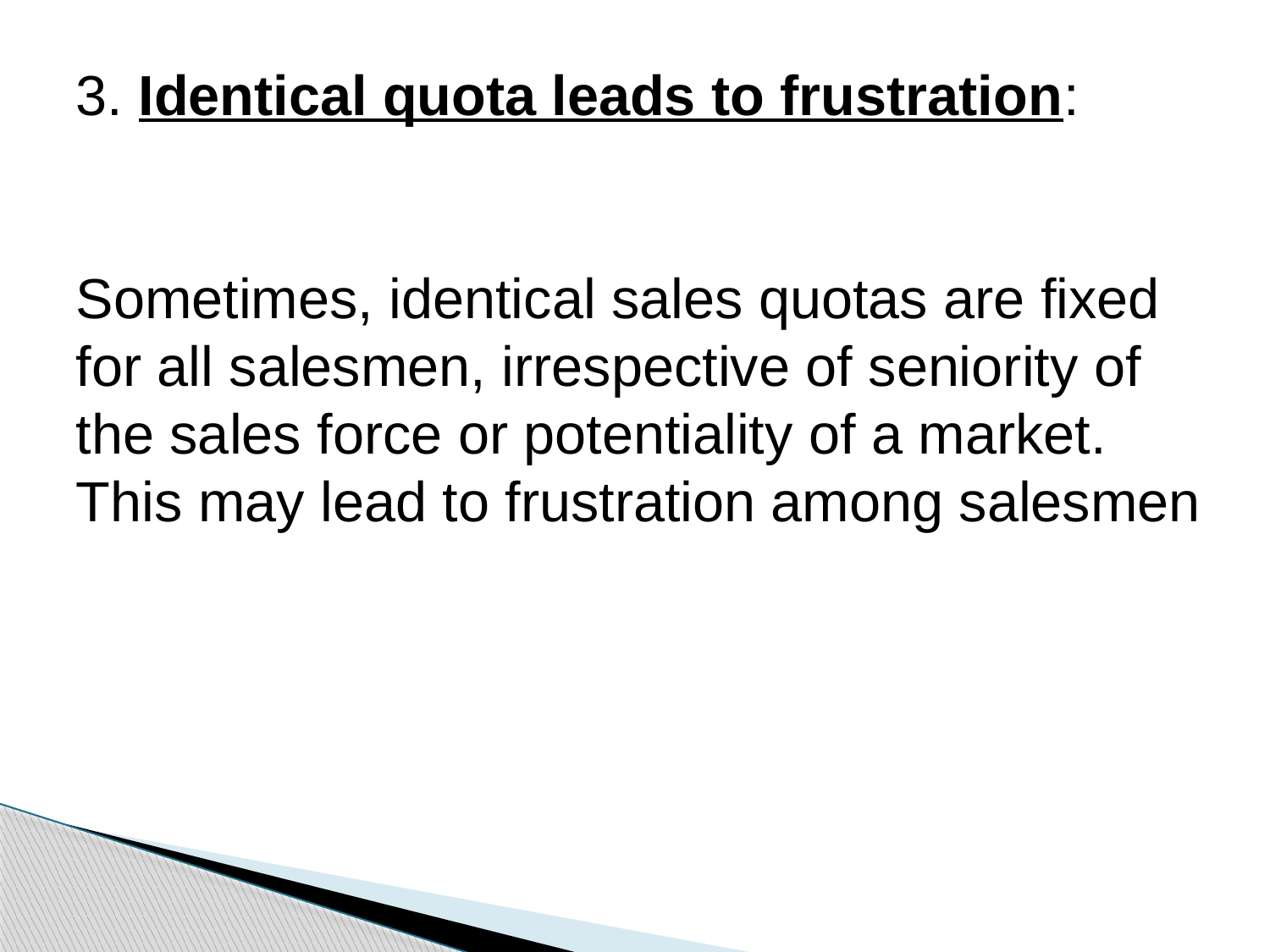

3. Identical quota leads to frustration:

Sometimes, identical sales quotas are fixed for all salesmen, irrespective of seniority of the sales force or potentiality of a market. This may lead to frustration among salesmen